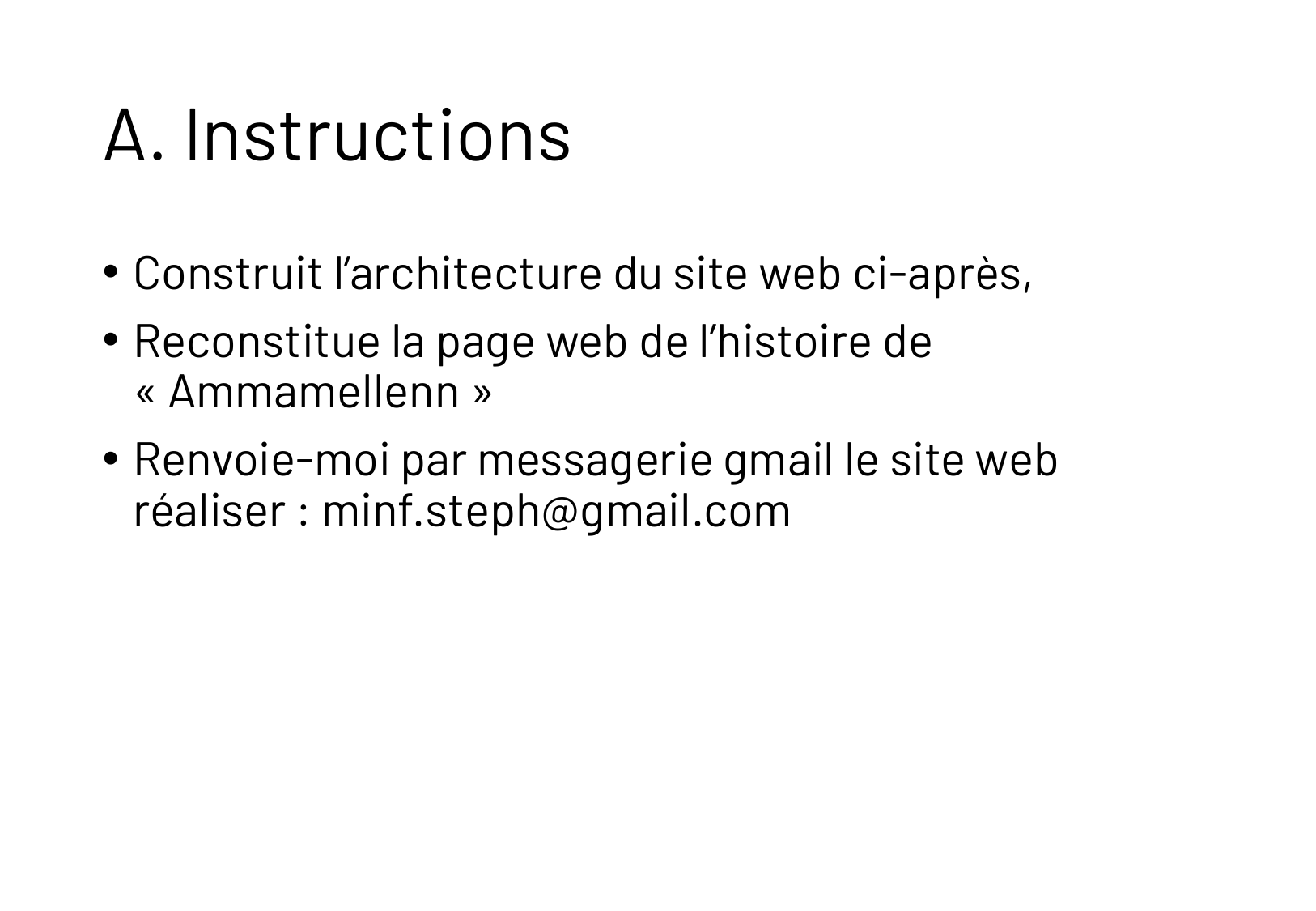

# A. Instructions
Construit l’architecture du site web ci-après,
Reconstitue la page web de l’histoire de « Ammamellenn »
Renvoie-moi par messagerie gmail le site web réaliser : minf.steph@gmail.com